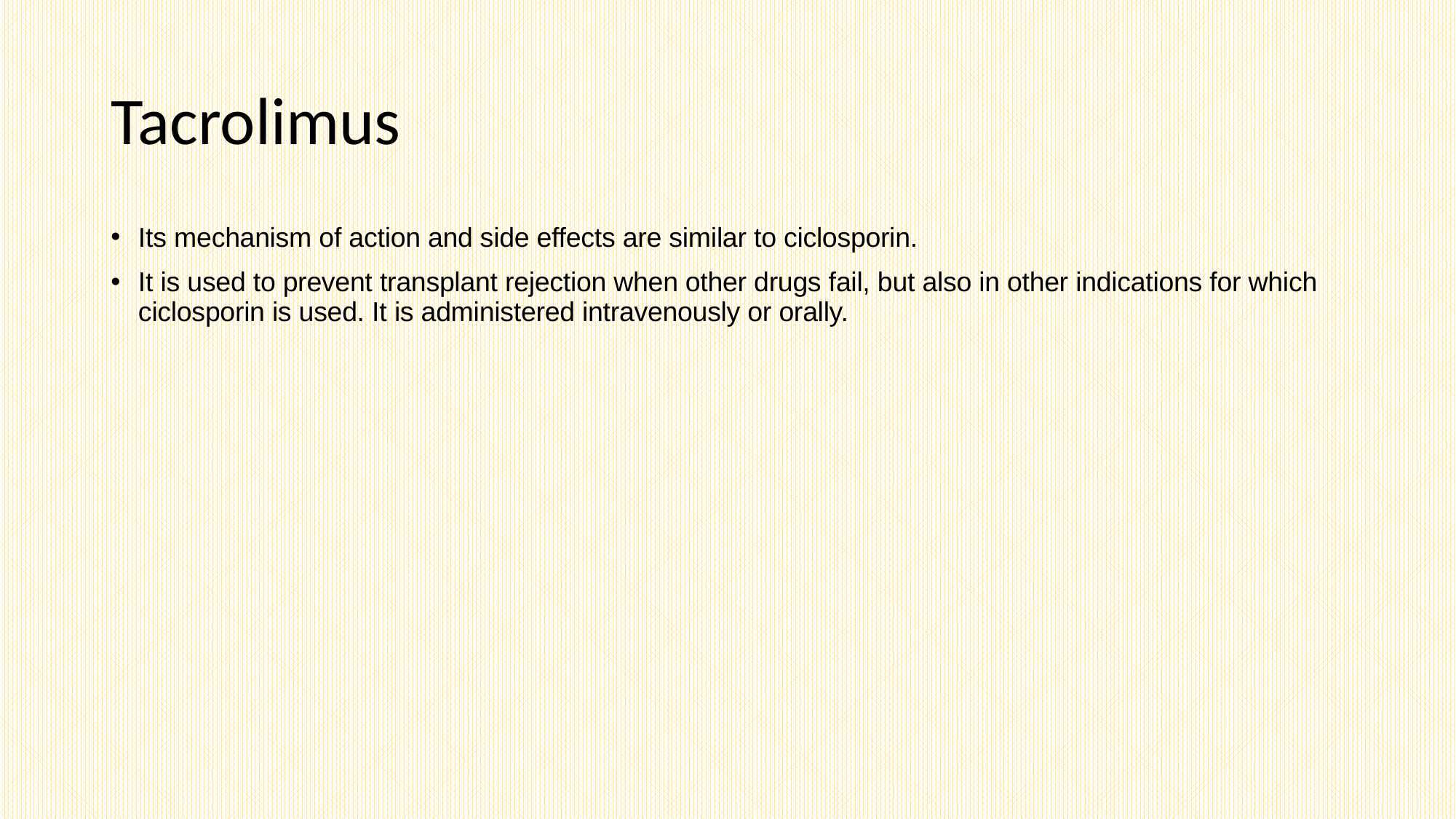

# Tacrolimus
Its mechanism of action and side effects are similar to ciclosporin.
It is used to prevent transplant rejection when other drugs fail, but also in other indications for which ciclosporin is used. It is administered intravenously or orally.